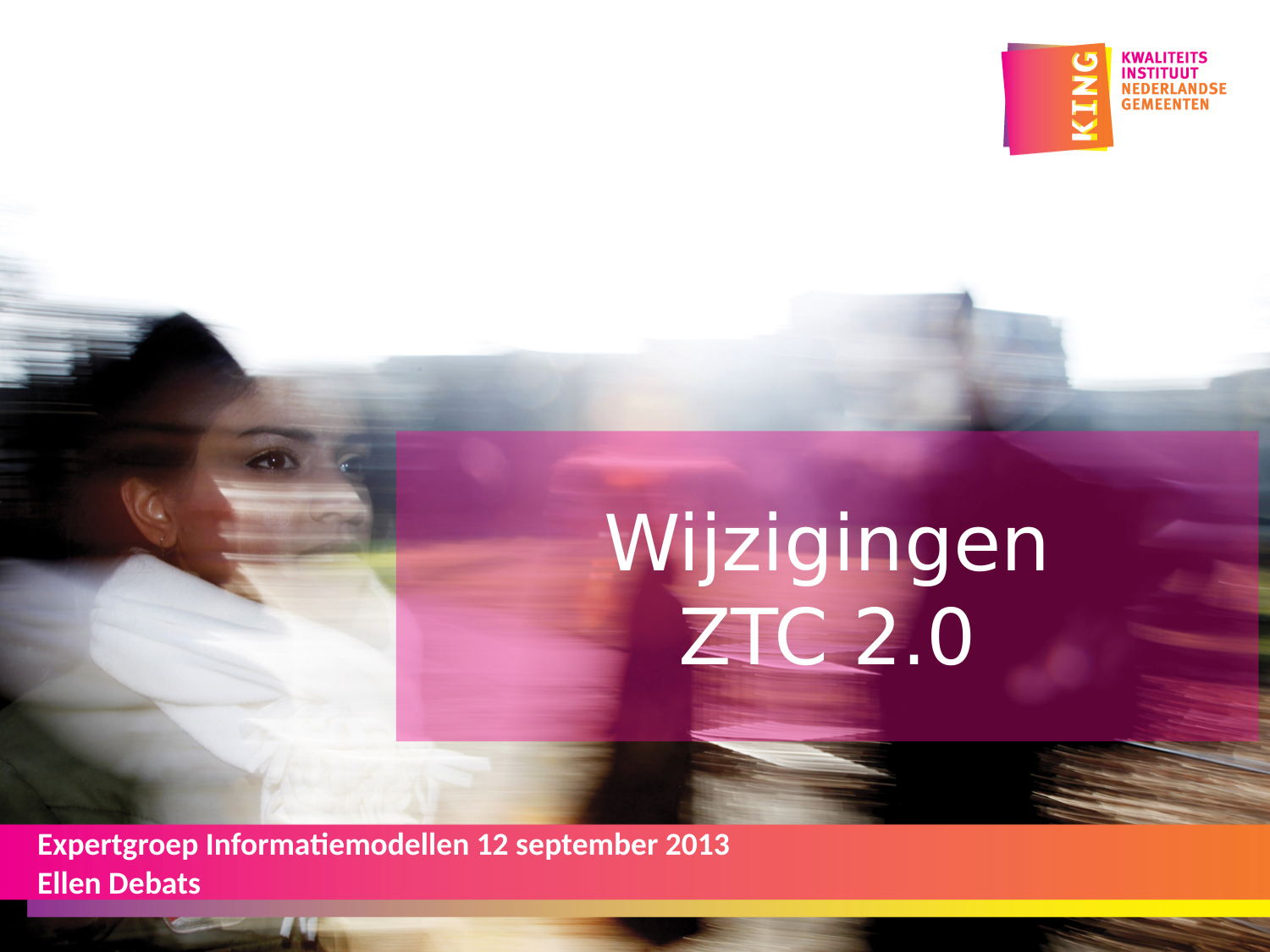

Wijzigingen
ZTC 2.0
Expertgroep Informatiemodellen 12 september 2013
Ellen Debats